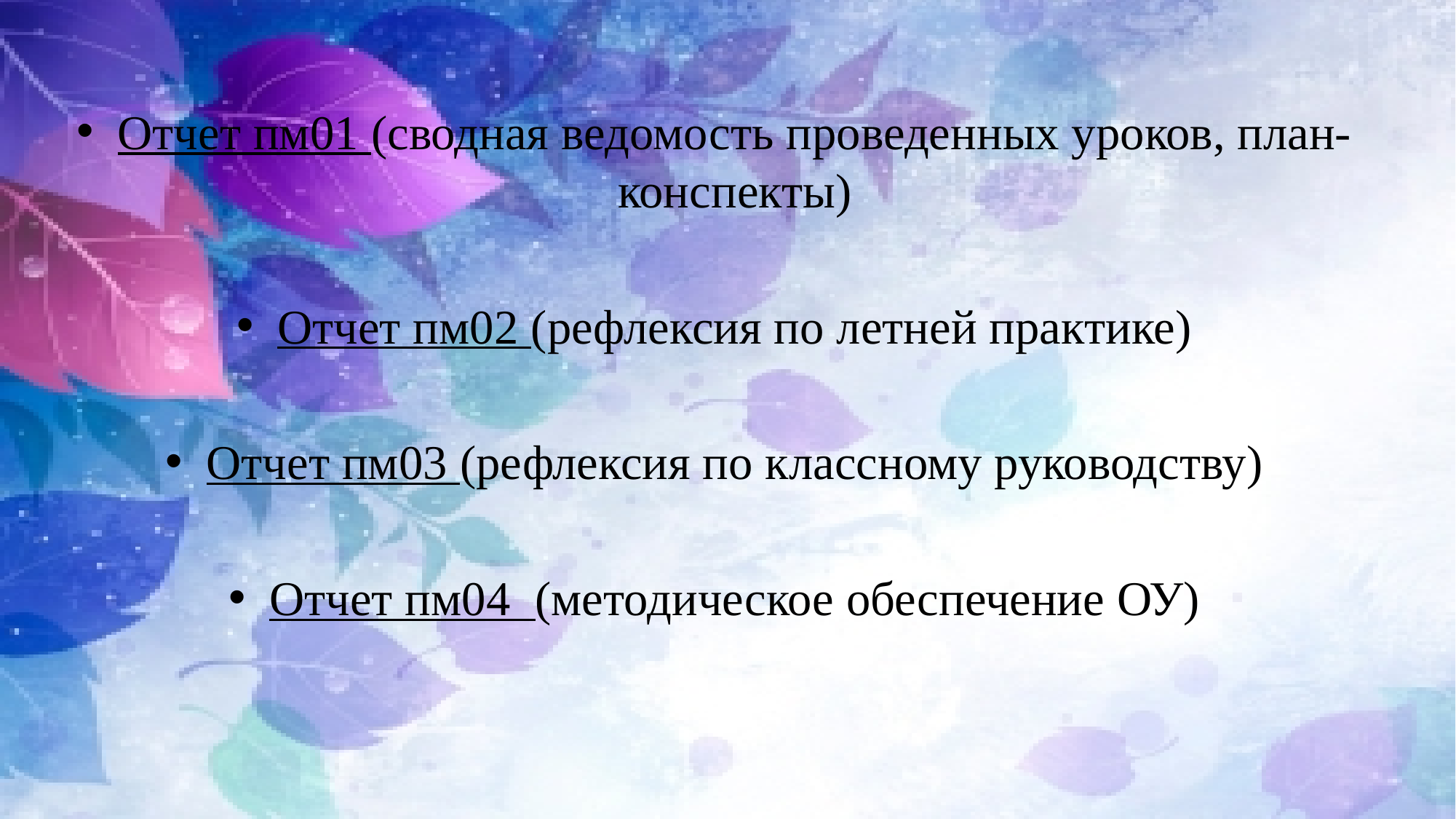

Отчет пм01 (сводная ведомость проведенных уроков, план-конспекты)

Отчет пм02 (рефлексия по летней практике)

Отчет пм03 (рефлексия по классному руководству)

Отчет пм04  (методическое обеспечение ОУ)